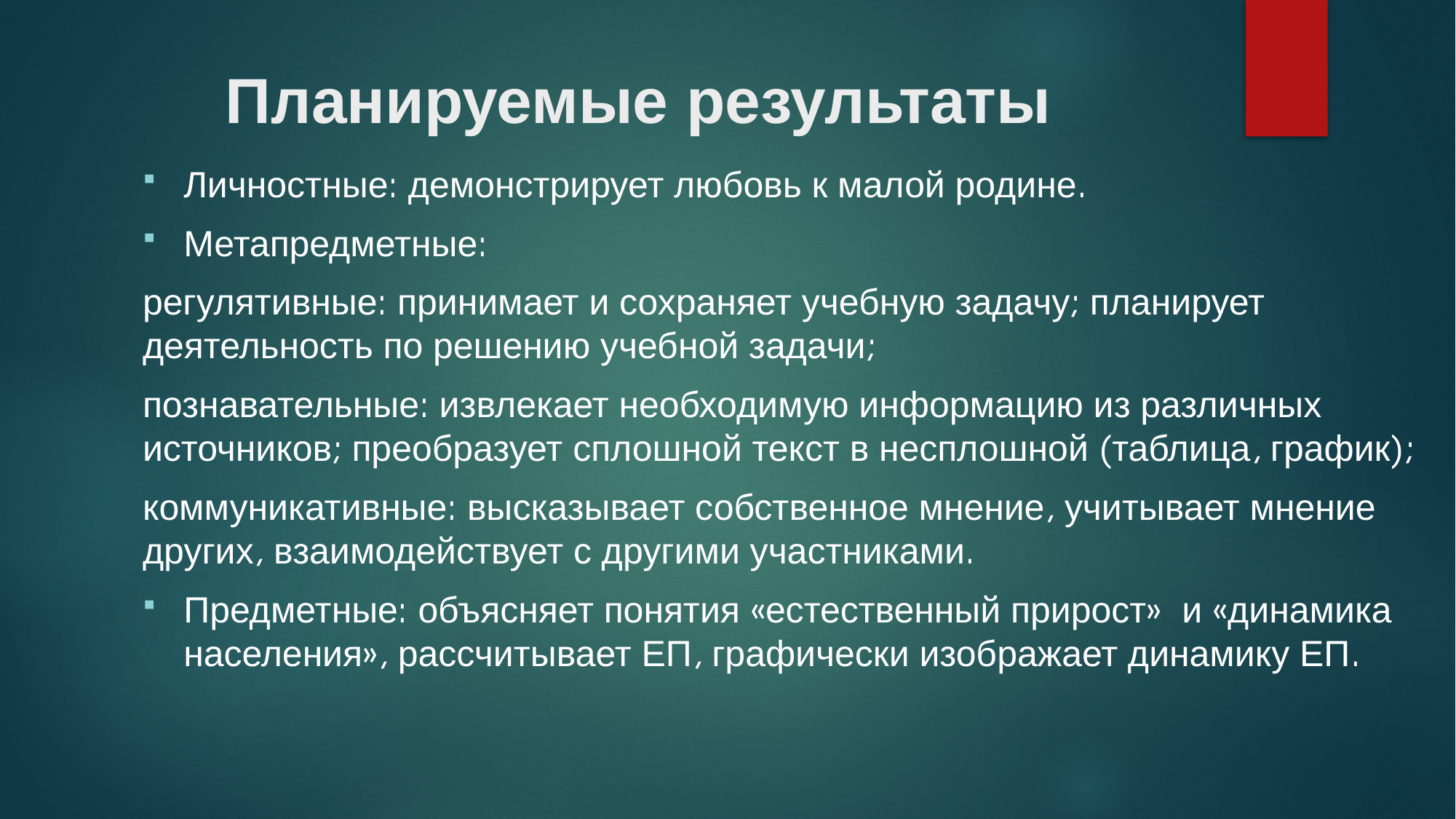

# Планируемые результаты
Личностные: демонстрирует любовь к малой родине.
Метапредметные:
регулятивные: принимает и сохраняет учебную задачу; планирует деятельность по решению учебной задачи;
познавательные: извлекает необходимую информацию из различных источников; преобразует сплошной текст в несплошной (таблица, график);
коммуникативные: высказывает собственное мнение, учитывает мнение других, взаимодействует с другими участниками.
Предметные: объясняет понятия «естественный прирост»  и «динамика населения», рассчитывает ЕП, графически изображает динамику ЕП.